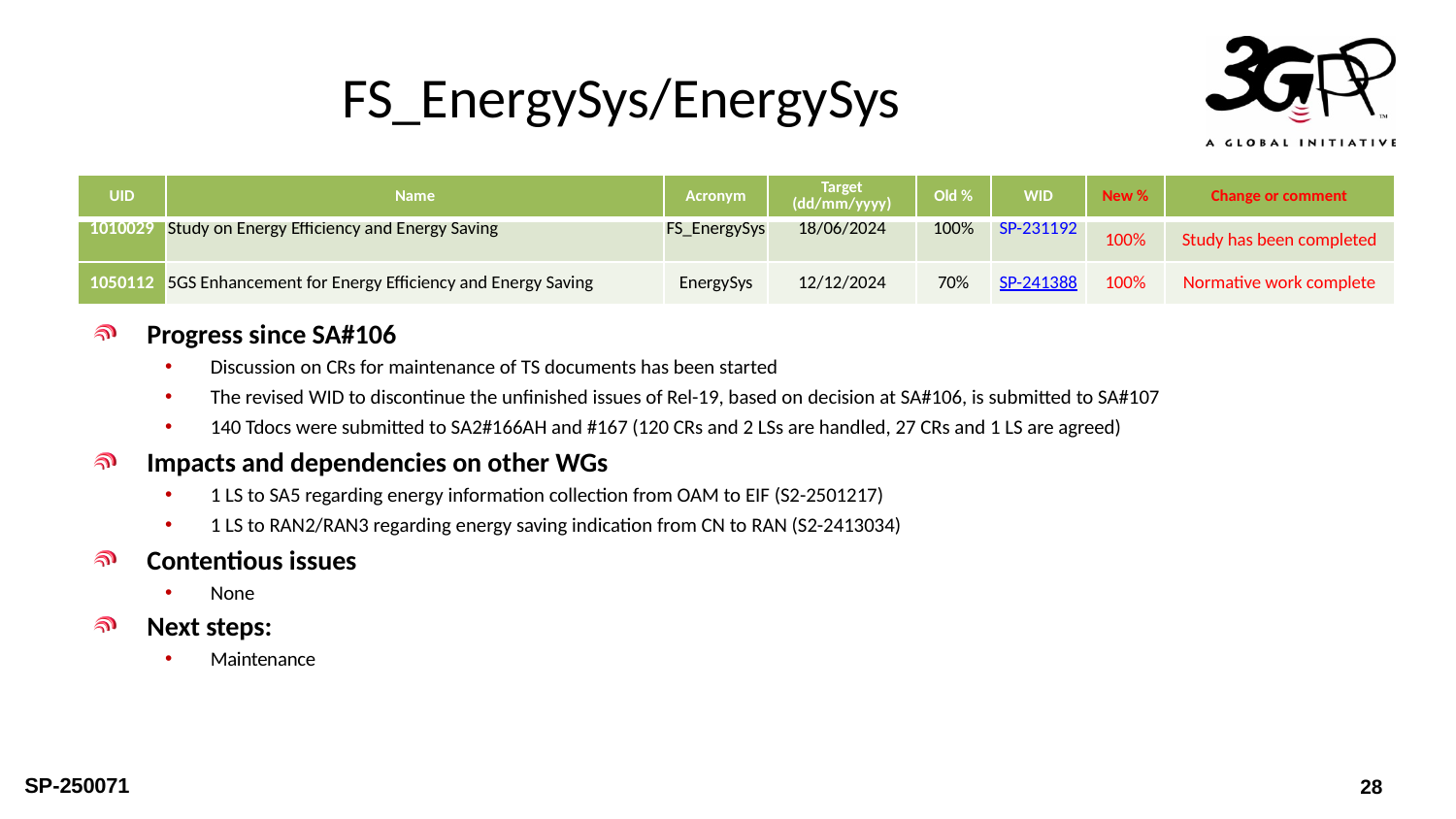

# FS_EnergySys/EnergySys
| UID | Name | Acronym | Target (dd/mm/yyyy) | Old % | WID | New % | Change or comment |
| --- | --- | --- | --- | --- | --- | --- | --- |
| 1010029 | Study on Energy Efficiency and Energy Saving | FS\_EnergySys | 18/06/2024 | 100% | SP-231192 | 100% | Study has been completed |
| 1050112 | 5GS Enhancement for Energy Efficiency and Energy Saving | EnergySys | 12/12/2024 | 70% | SP-241388 | 100% | Normative work complete |
Progress since SA#106
Discussion on CRs for maintenance of TS documents has been started
The revised WID to discontinue the unfinished issues of Rel-19, based on decision at SA#106, is submitted to SA#107
140 Tdocs were submitted to SA2#166AH and #167 (120 CRs and 2 LSs are handled, 27 CRs and 1 LS are agreed)
Impacts and dependencies on other WGs
1 LS to SA5 regarding energy information collection from OAM to EIF (S2-2501217)
1 LS to RAN2/RAN3 regarding energy saving indication from CN to RAN (S2-2413034)
Contentious issues
None
Next steps:
Maintenance